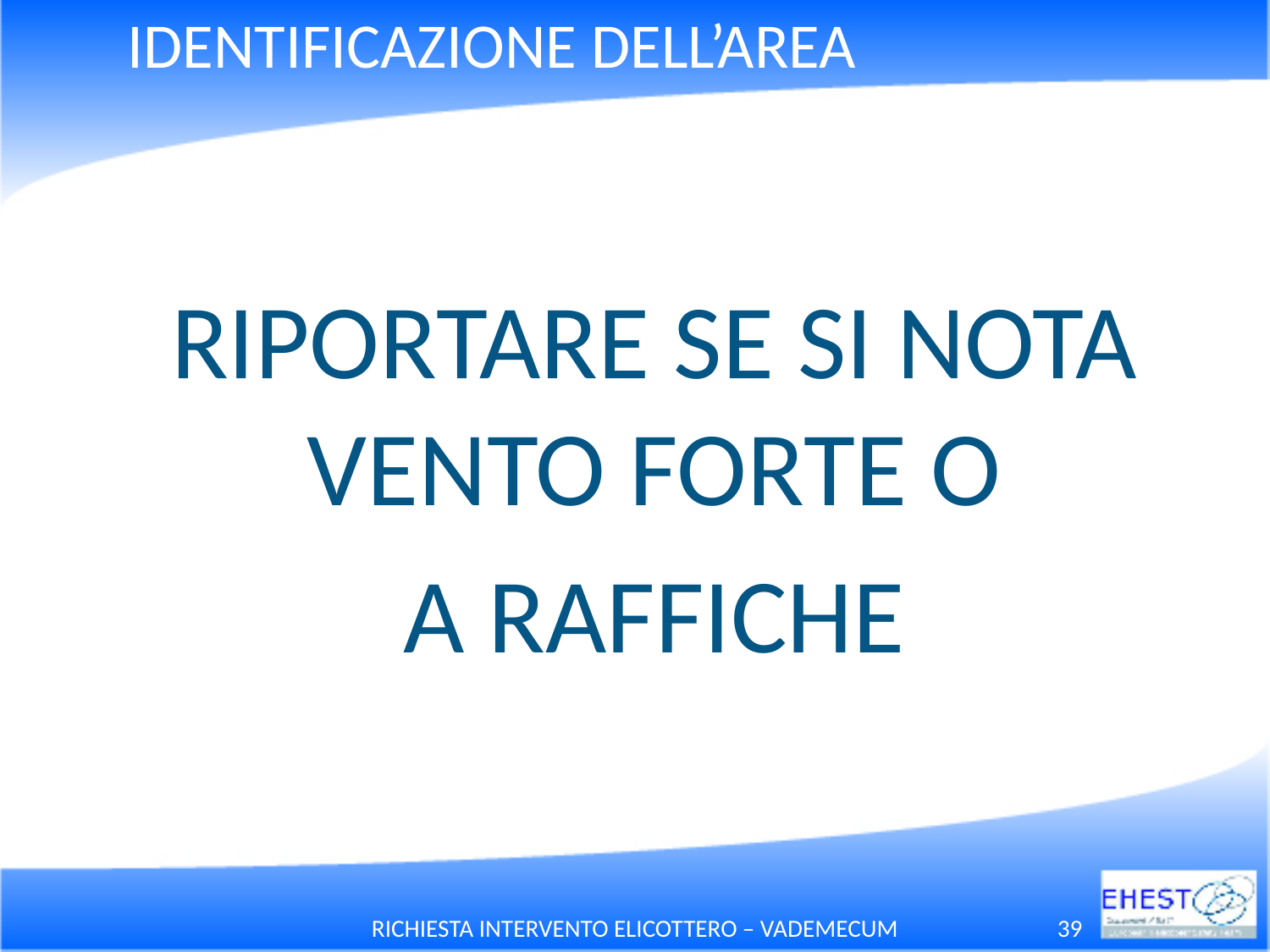

# IDENTIFICAZIONE DELL’AREA
RIPORTARE SE SI NOTA VENTO FORTE O
A RAFFICHE

RICHIESTA INTERVENTO ELICOTTERO – VADEMECUM
39